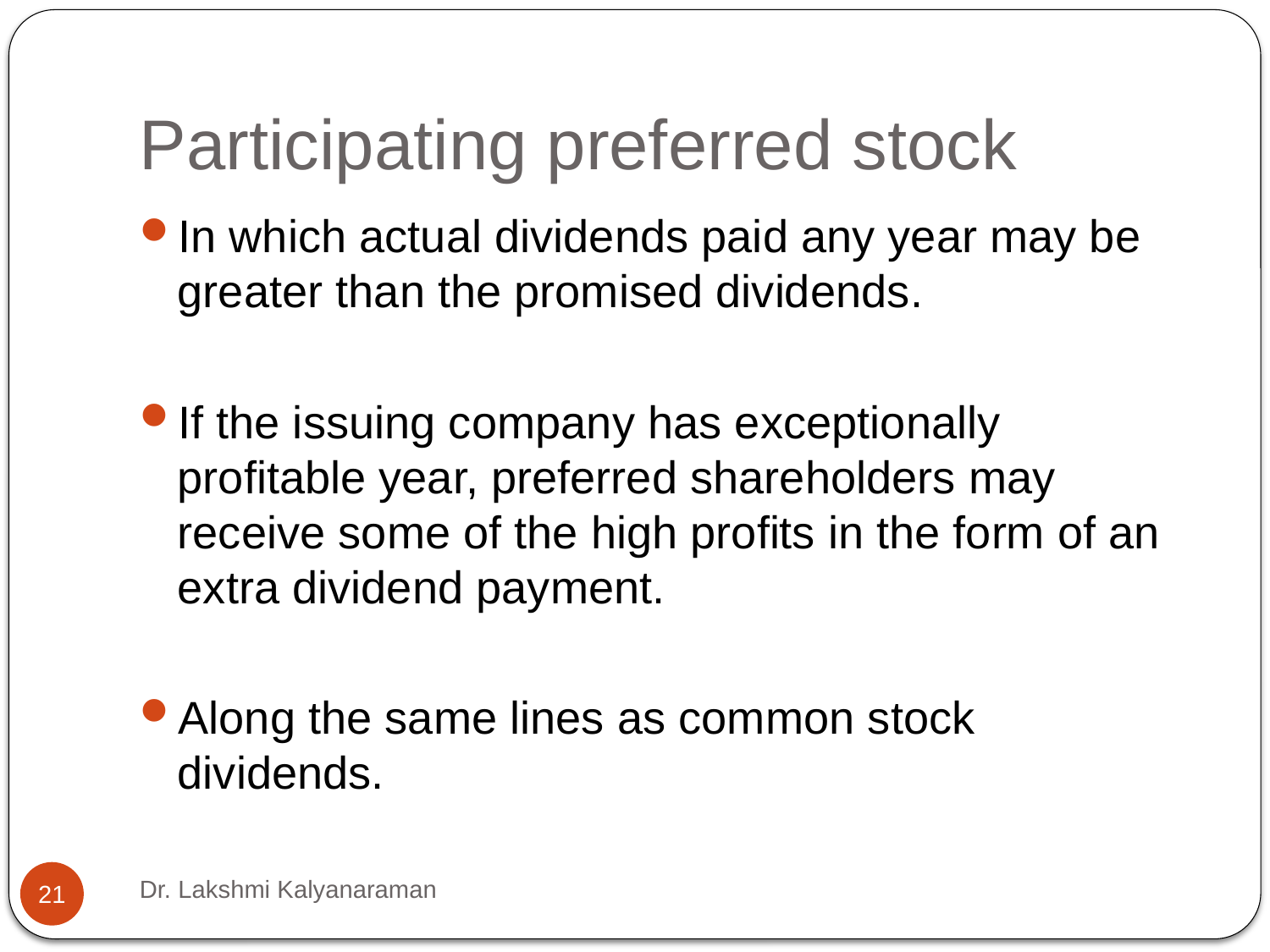

# Participating preferred stock
In which actual dividends paid any year may be greater than the promised dividends.

If the issuing company has exceptionally profitable year, preferred shareholders may receive some of the high profits in the form of an extra dividend payment.

Along the same lines as common stock dividends.
Dr. Lakshmi Kalyanaraman
21